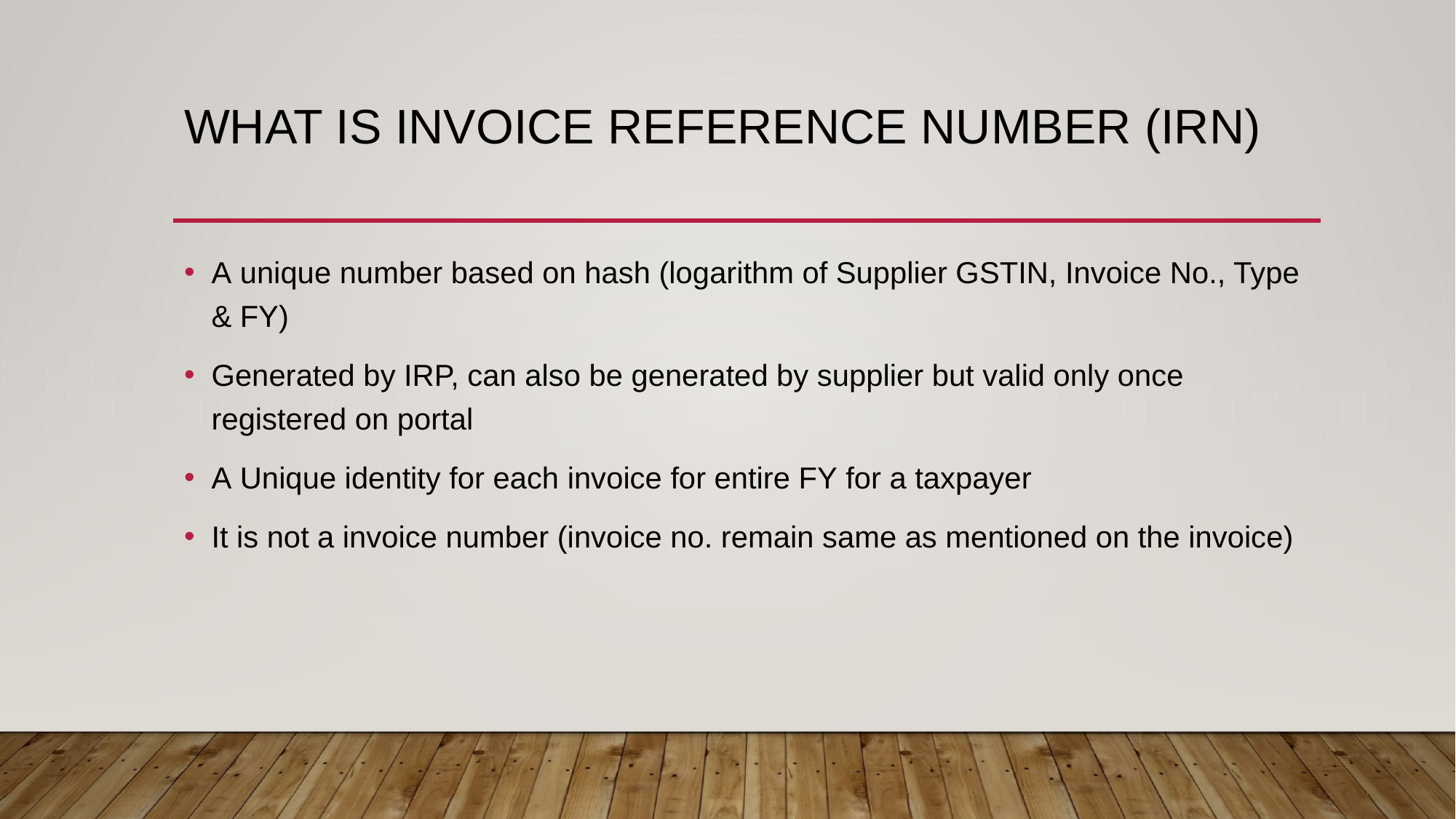

# What is Invoice Reference Number (IRN)
A unique number based on hash (logarithm of Supplier GSTIN, Invoice No., Type & FY)
Generated by IRP, can also be generated by supplier but valid only once registered on portal
A Unique identity for each invoice for entire FY for a taxpayer
It is not a invoice number (invoice no. remain same as mentioned on the invoice)